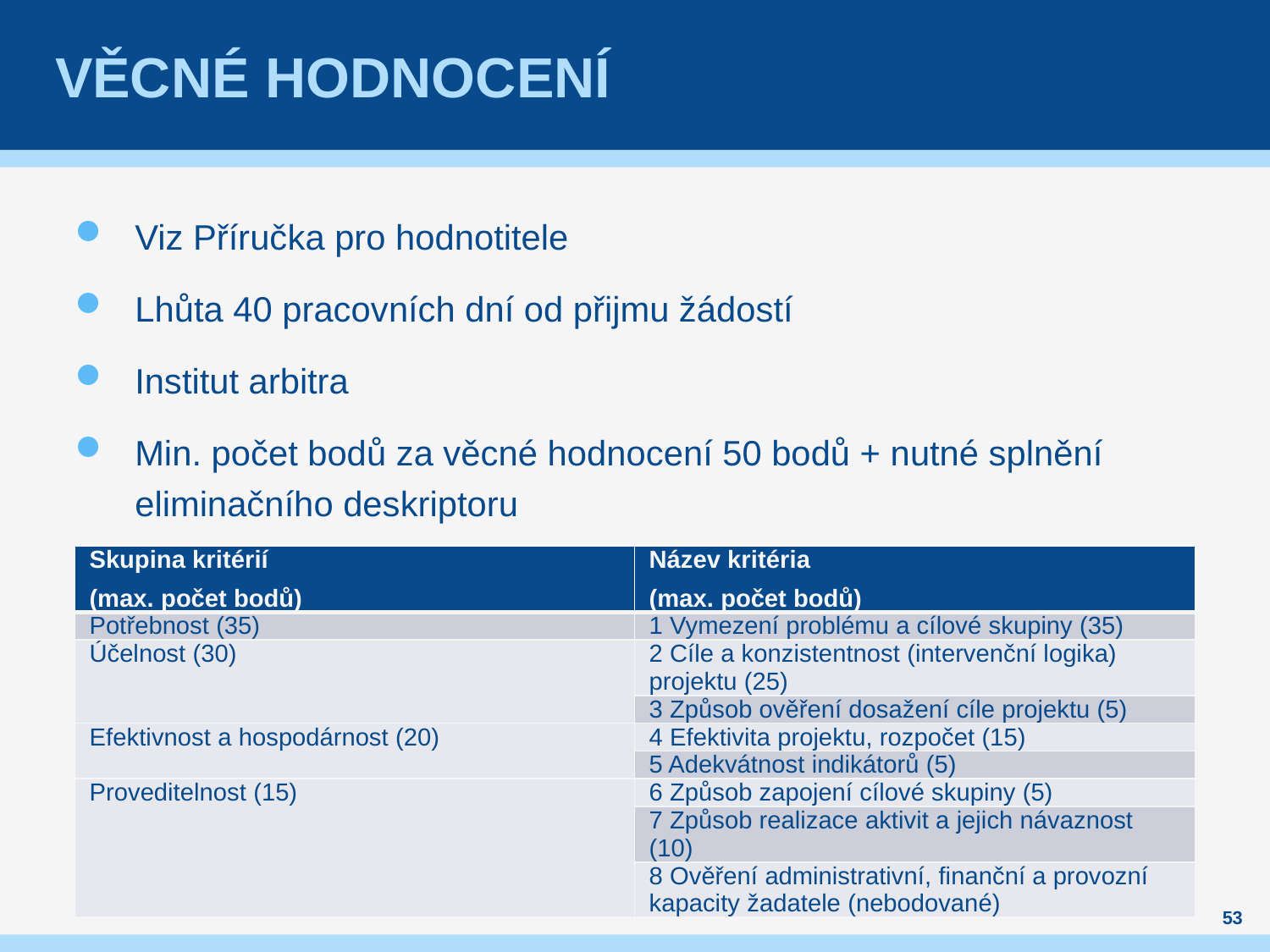

# Věcné hodnocení
Viz Příručka pro hodnotitele
Lhůta 40 pracovních dní od přijmu žádostí
Institut arbitra
Min. počet bodů za věcné hodnocení 50 bodů + nutné splnění eliminačního deskriptoru

| Skupina kritérií (max. počet bodů) | Název kritéria (max. počet bodů) |
| --- | --- |
| Potřebnost (35) | 1 Vymezení problému a cílové skupiny (35) |
| Účelnost (30) | 2 Cíle a konzistentnost (intervenční logika) projektu (25) |
|  | 3 Způsob ověření dosažení cíle projektu (5) |
| Efektivnost a hospodárnost (20) | 4 Efektivita projektu, rozpočet (15) |
|  | 5 Adekvátnost indikátorů (5) |
| Proveditelnost (15) | 6 Způsob zapojení cílové skupiny (5) |
|  | 7 Způsob realizace aktivit a jejich návaznost (10) |
|  | 8 Ověření administrativní, finanční a provozní kapacity žadatele (nebodované) |
53